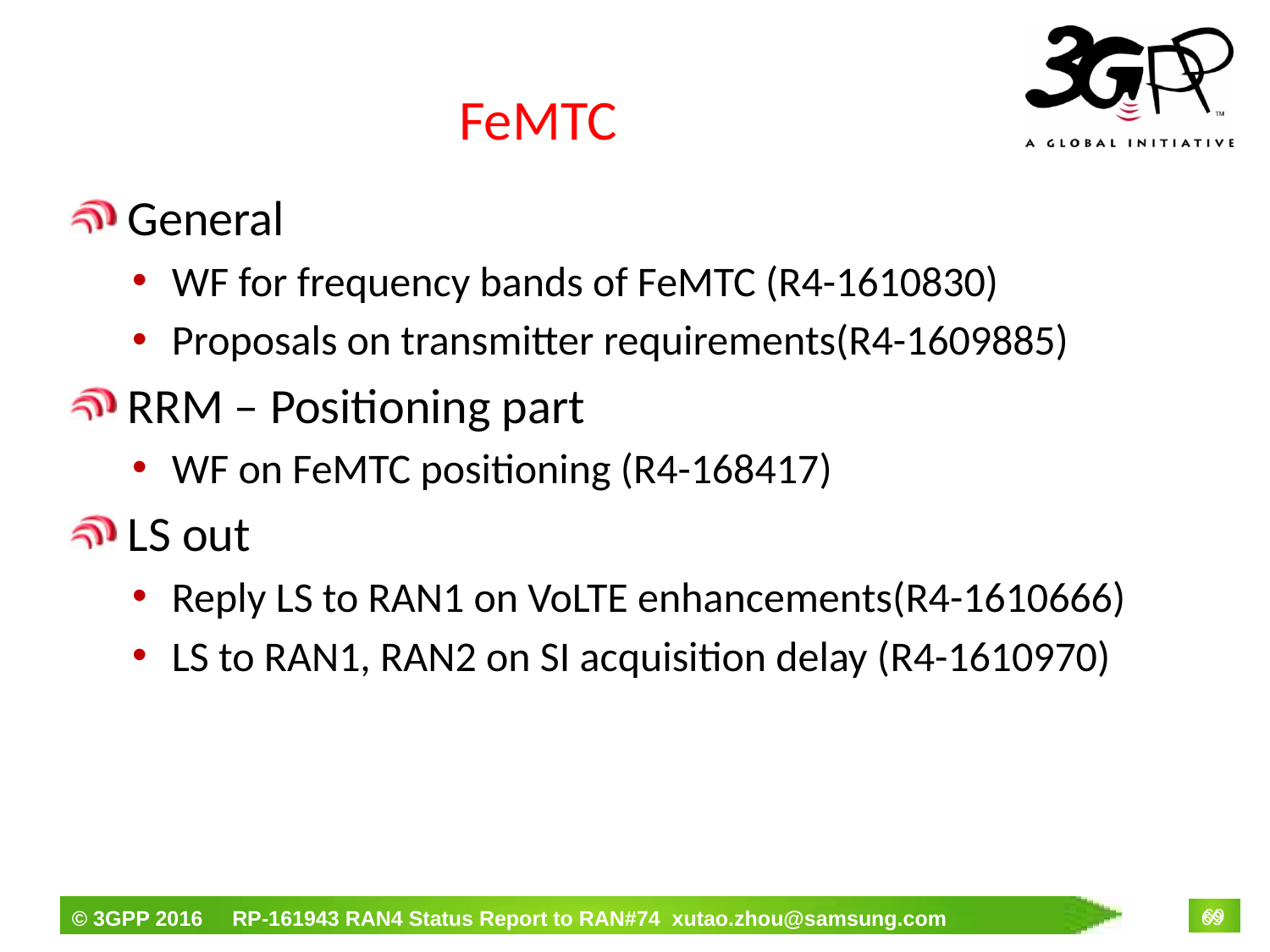

# FeMTC
 General
WF for frequency bands of FeMTC (R4-1610830)
Proposals on transmitter requirements(R4-1609885)
 RRM – Positioning part
WF on FeMTC positioning (R4-168417)
 LS out
Reply LS to RAN1 on VoLTE enhancements(R4-1610666)
LS to RAN1, RAN2 on SI acquisition delay (R4-1610970)

69